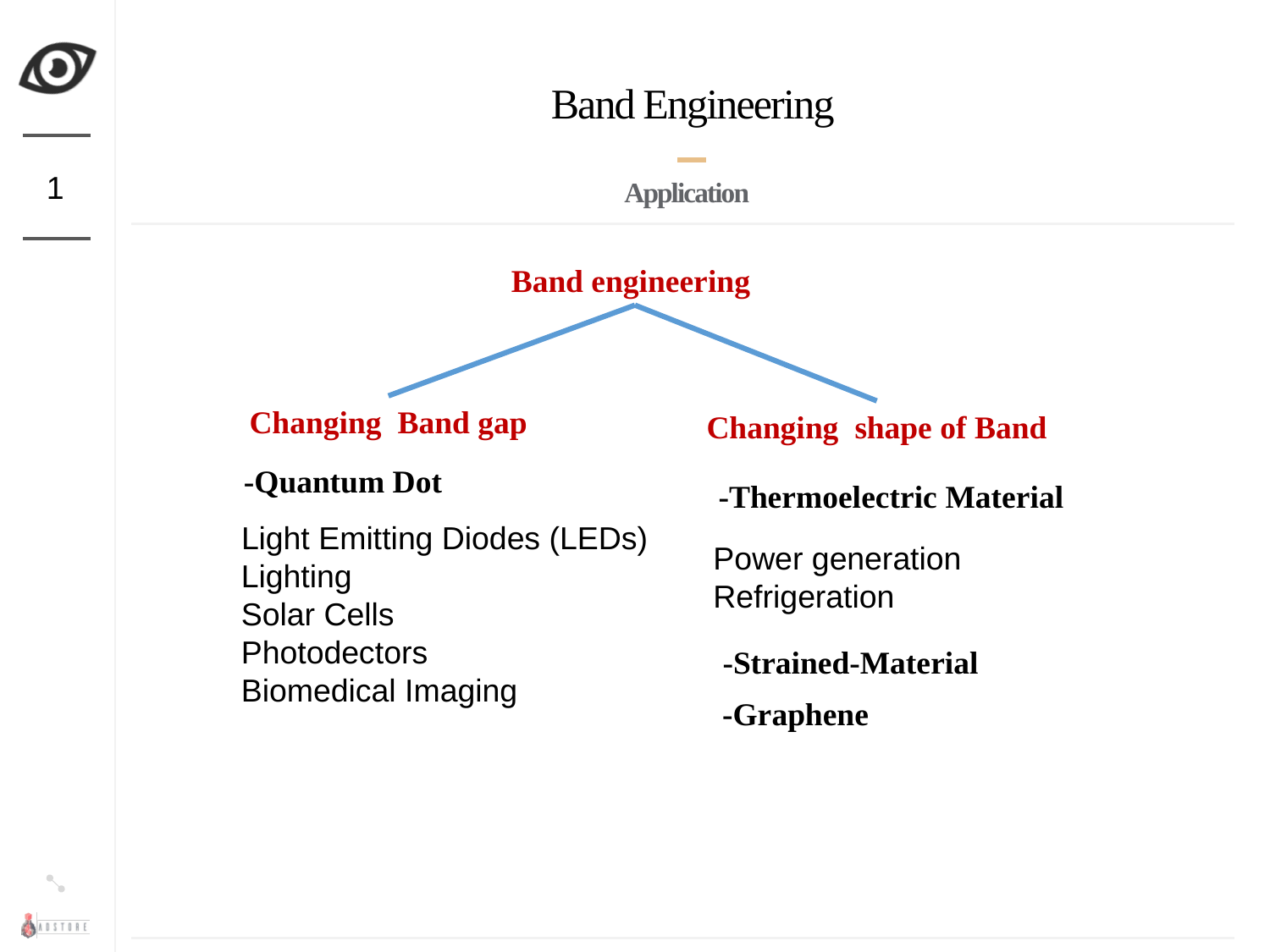

# Band Engineering
1
Application
Band engineering
Changing  Band gap
Changing  shape of Band
-Quantum Dot
-Thermoelectric Material
   Light Emitting Diodes (LEDs)
   Lighting
   Solar Cells
   Photodectors
   Biomedical Imaging
Power generation
Refrigeration
-Strained-Material
-Graphene